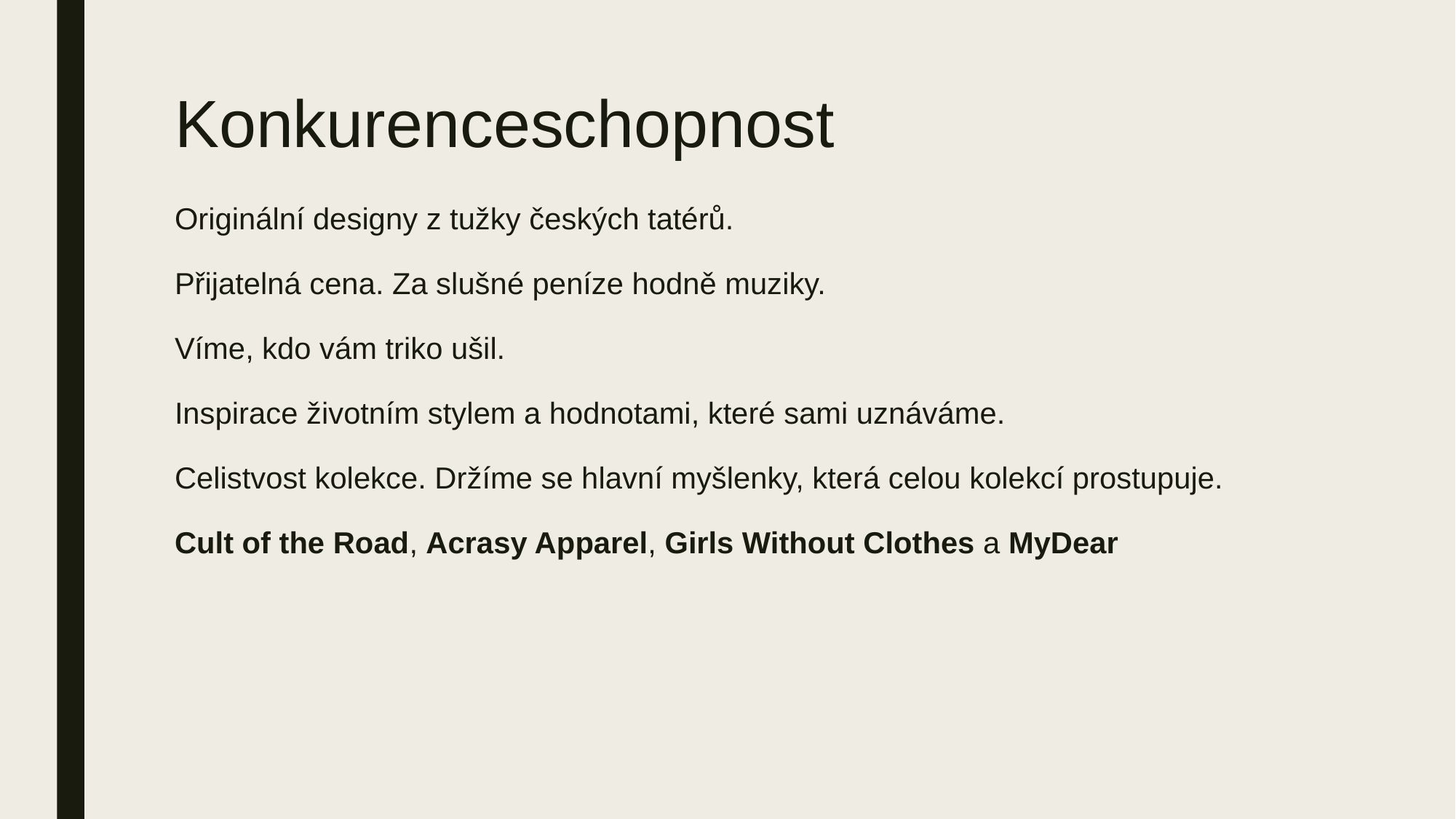

# Originální designy z tužky českých tatérů. Přijatelná cena. Za slušné peníze hodně muziky. Víme, kdo vám triko ušil. Inspirace životním stylem a hodnotami, které sami uznáváme. Celistvost kolekce. Držíme se hlavní myšlenky, která celou kolekcí prostupuje. Cult of the Road, Acrasy Apparel, Girls Without Clothes a MyDear
Konkurenceschopnost